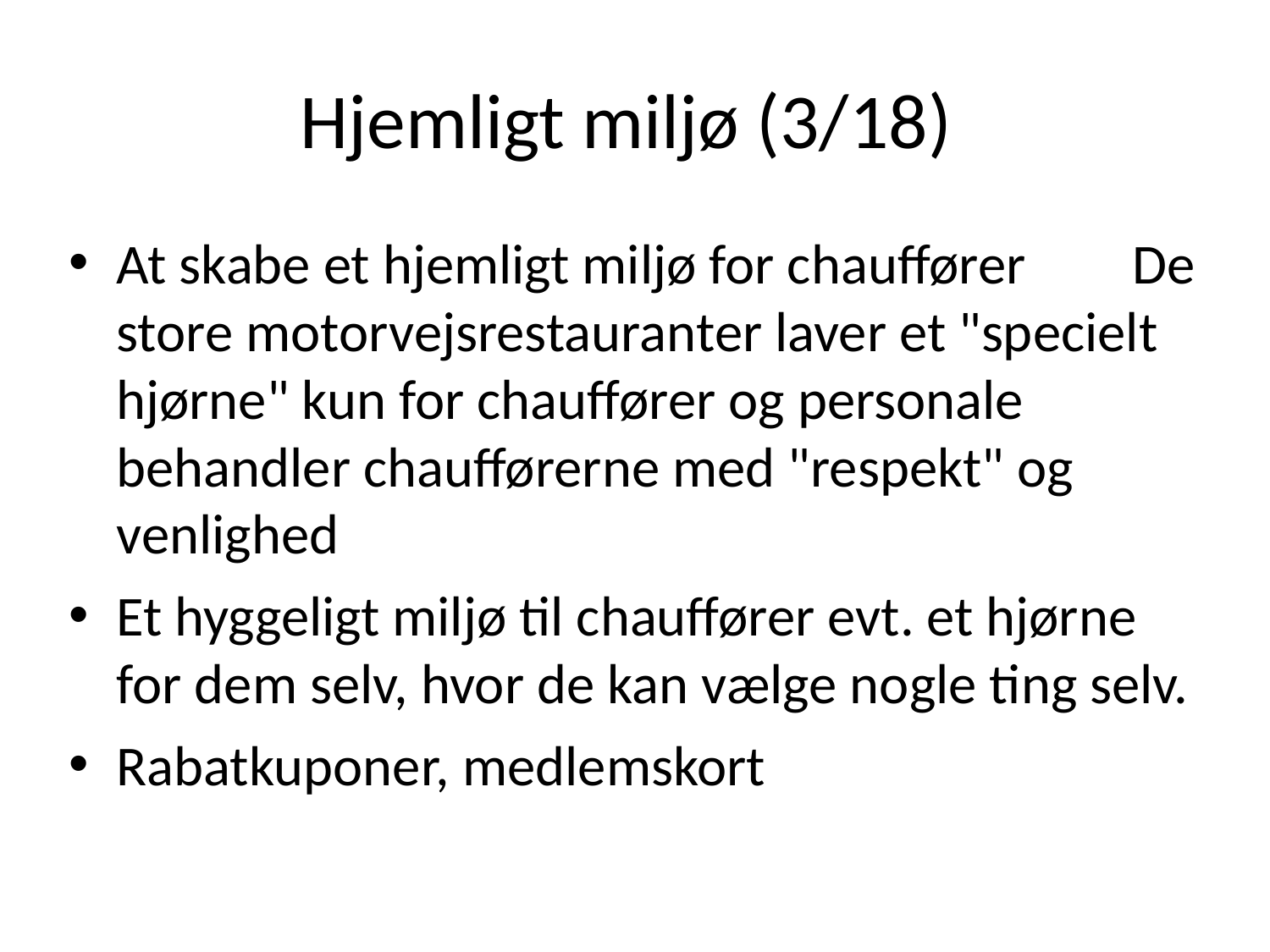

# Hjemligt miljø (3/18)
At skabe et hjemligt miljø for chauffører	De store motorvejsrestauranter laver et "specielt hjørne" kun for chauffører og personale behandler chaufførerne med "respekt" og venlighed
Et hyggeligt miljø til chauffører evt. et hjørne for dem selv, hvor de kan vælge nogle ting selv.
Rabatkuponer, medlemskort